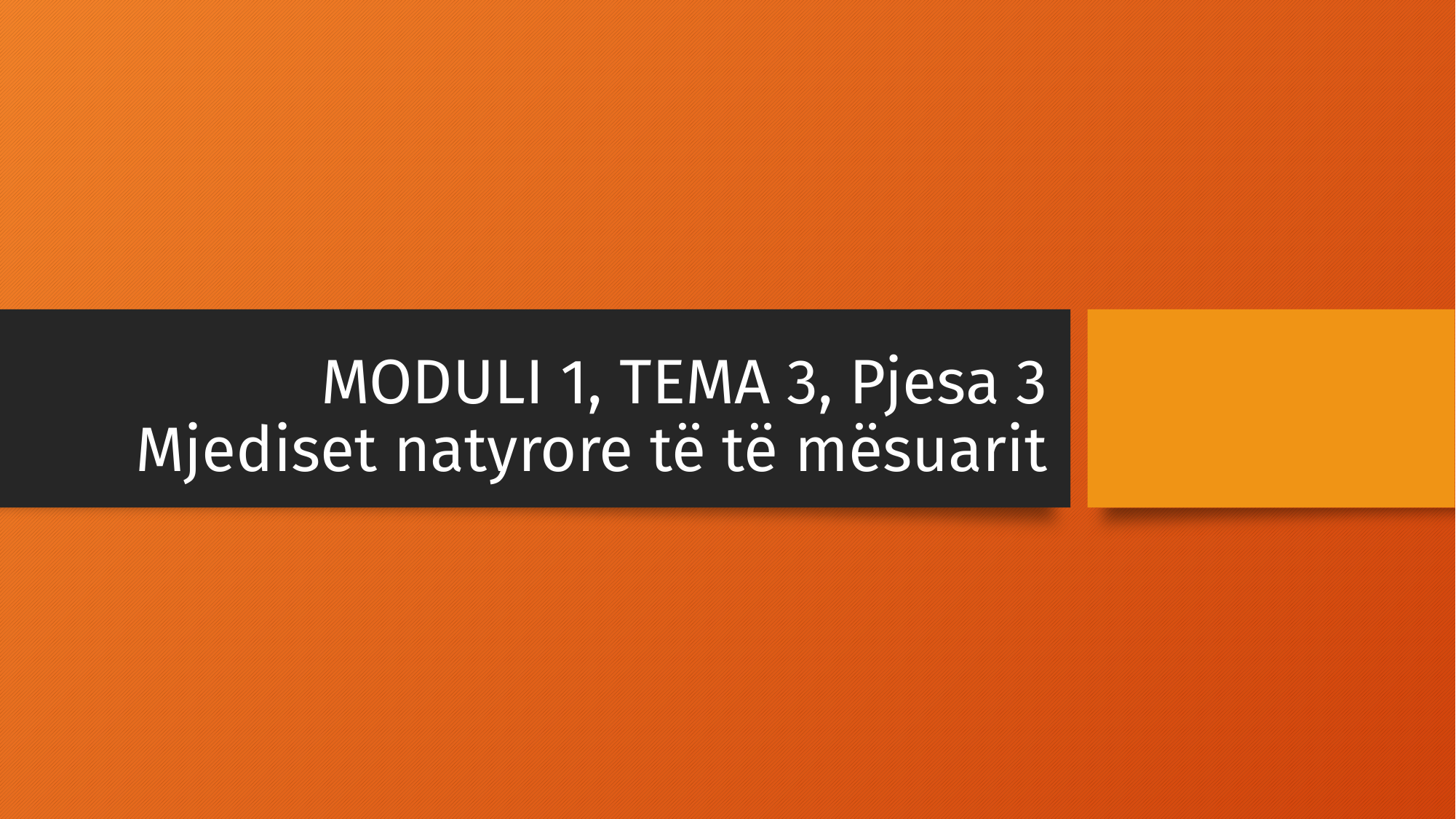

# MODULI 1, TEMA 3, Pjesa 3 Mjediset natyrore të të mësuarit